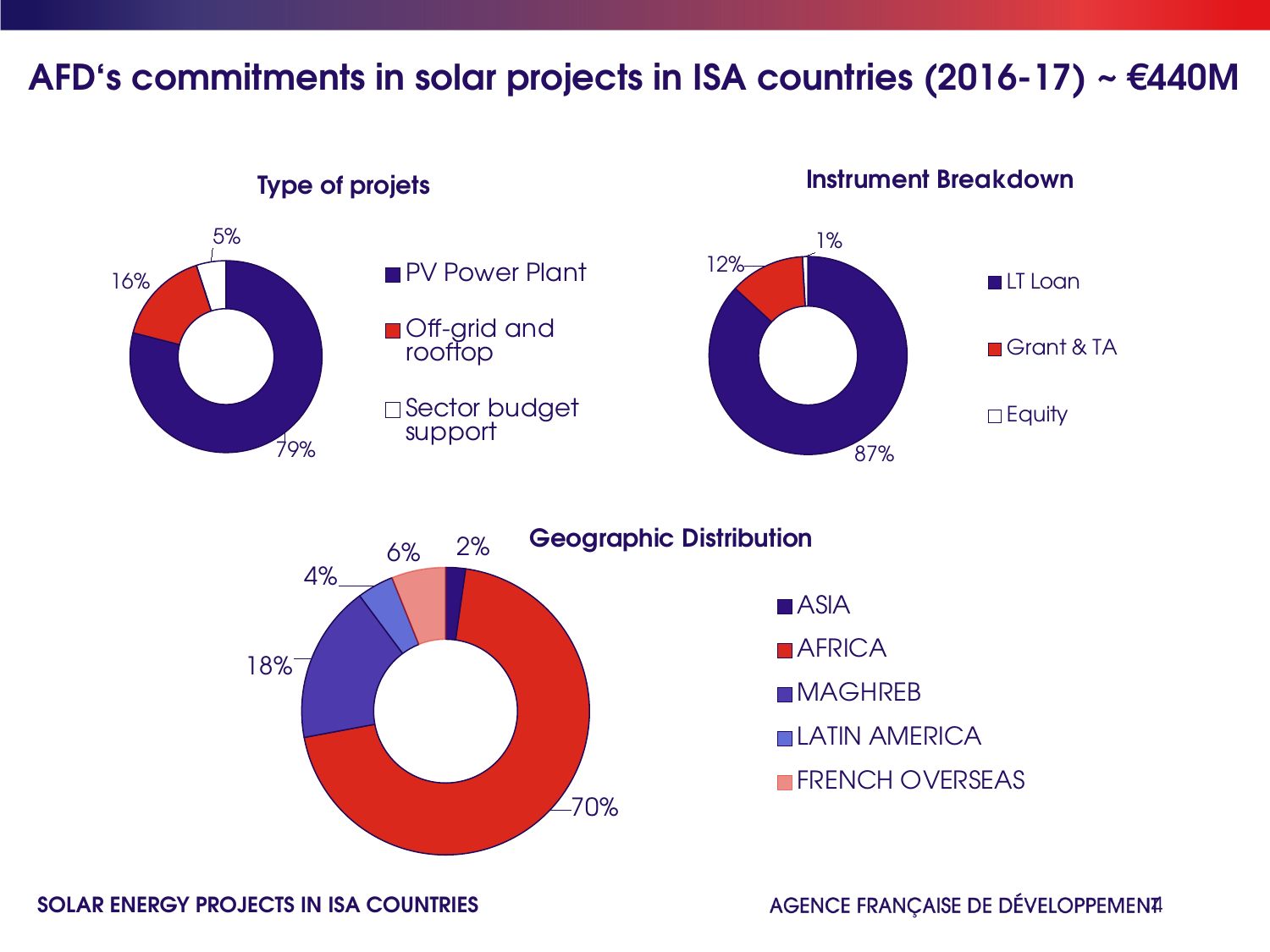

AFD‘s commitments in solar projects in ISA countries (2016-17) ~ €440M

### Chart

| Category | Sales |
|---|---|
| PV Power Plant | 348352519.385123 |
| Off-grid and rooftop | 70552408.98939201 |
| Sector budget support | 22047627.809185002 |
Type of projets

### Chart

| Category | Sales |
|---|---|
| LT Loan | 383.0 |
| Grant & TA | 54.0 |
| Equity | 4.0 |

### Chart

| Category | Sales |
|---|---|
| ASIA | 10.0 |
| AFRICA | 312.0 |
| MAGHREB | 79.3 |
| LATIN AMERICA | 18.3 |
| FRENCH OVERSEAS | 27.2 |
Geographic Distribution
SOLAR ENERGY PROJECTS IN ISA COUNTRIES